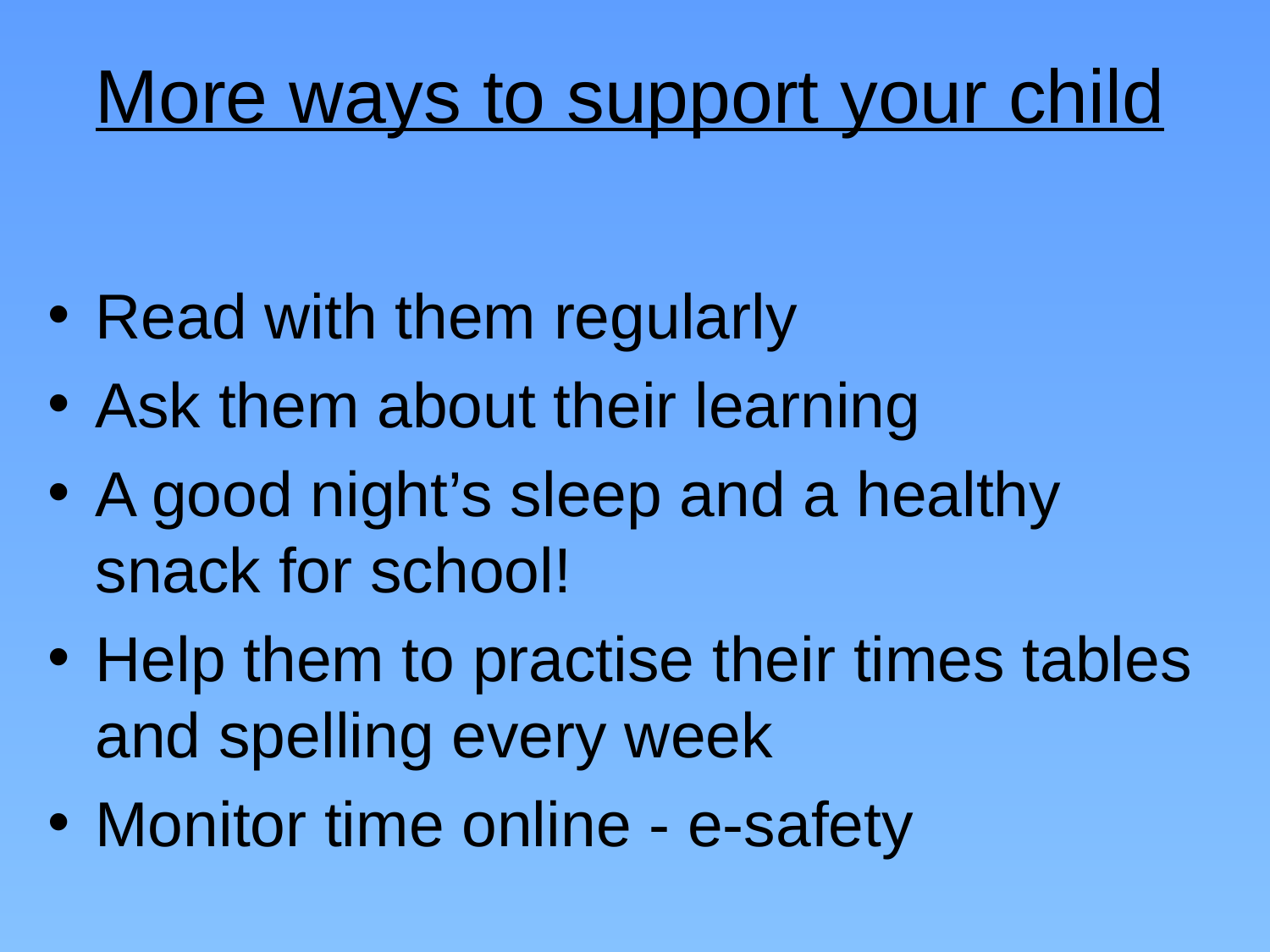

More ways to support your child

Read with them regularly
Ask them about their learning
A good night’s sleep and a healthy snack for school!
Help them to practise their times tables and spelling every week
Monitor time online - e-safety